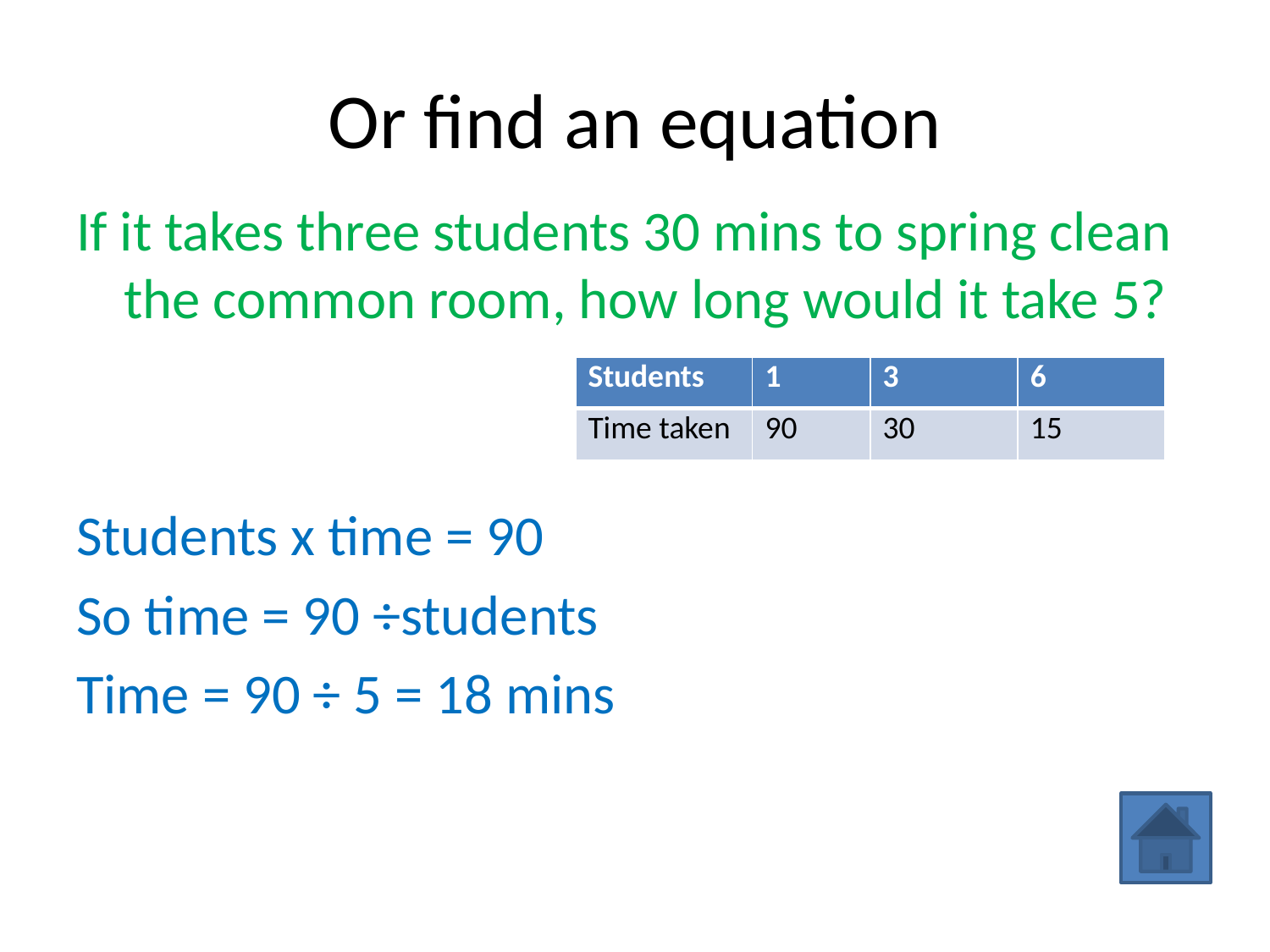

# Or find an equation
If it takes three students 30 mins to spring clean the common room, how long would it take 5?

Students x time = 90
So time = 90 ÷students
Time = 90 ÷ 5 = 18 mins

| Students | 1 | 3 | 6 |
| --- | --- | --- | --- |
| Time taken | 90 | 30 | 15 |